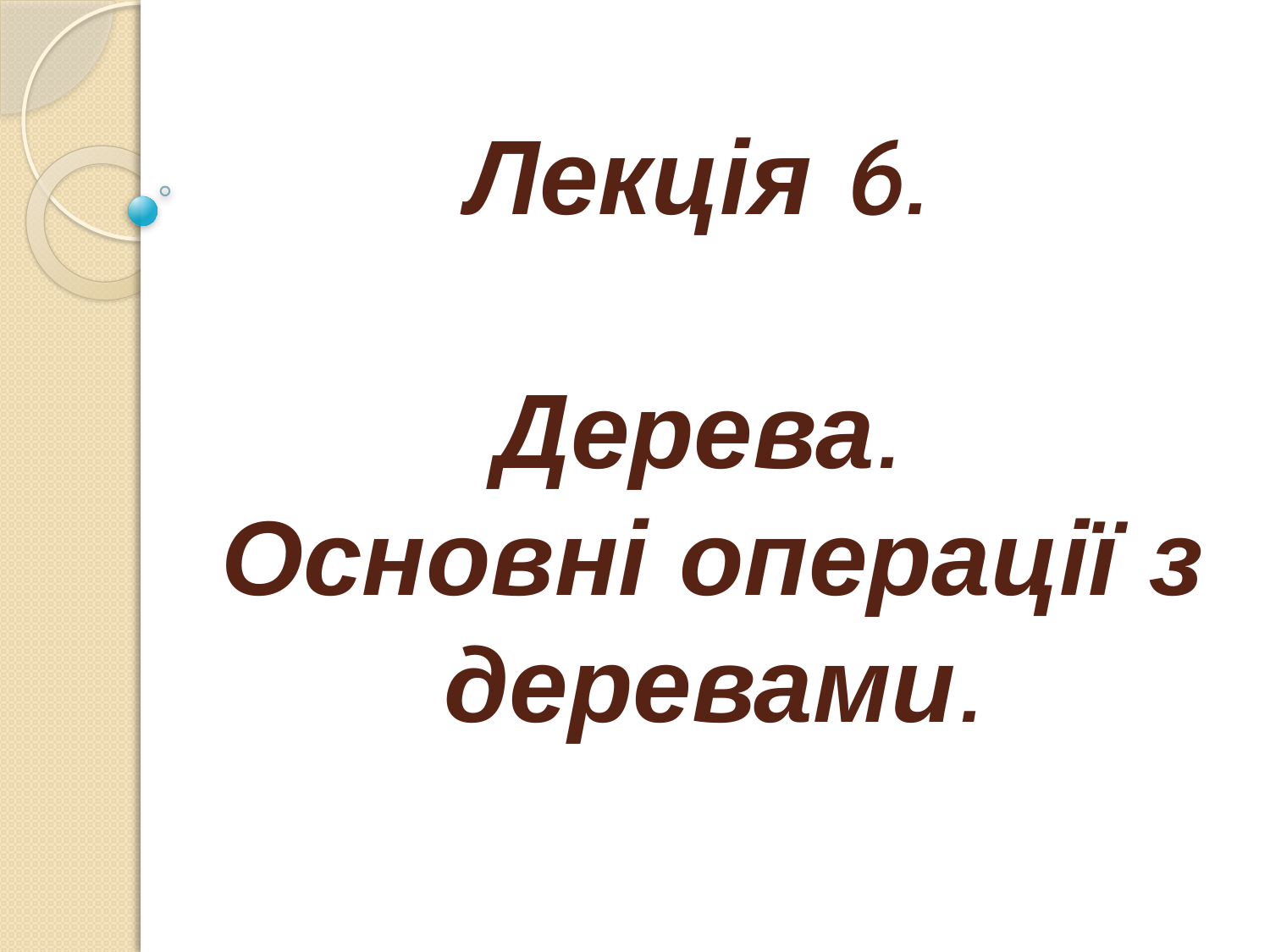

# Лекція 6. Дерева. Основні операції з деревами.